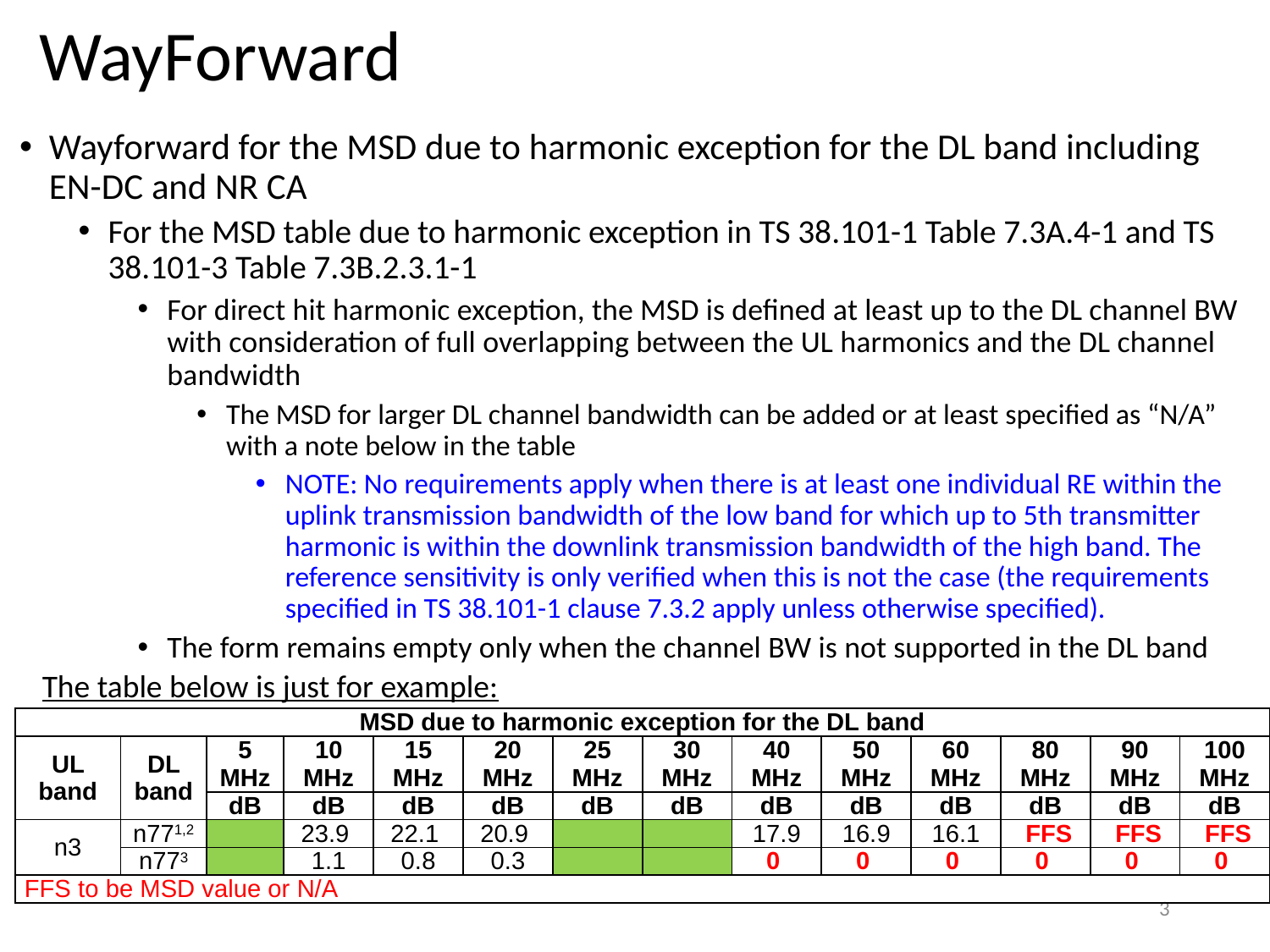

# WayForward
Wayforward for the MSD due to harmonic exception for the DL band including EN-DC and NR CA
For the MSD table due to harmonic exception in TS 38.101-1 Table 7.3A.4-1 and TS 38.101-3 Table 7.3B.2.3.1-1
For direct hit harmonic exception, the MSD is defined at least up to the DL channel BW with consideration of full overlapping between the UL harmonics and the DL channel bandwidth
The MSD for larger DL channel bandwidth can be added or at least specified as “N/A” with a note below in the table
NOTE: No requirements apply when there is at least one individual RE within the uplink transmission bandwidth of the low band for which up to 5th transmitter harmonic is within the downlink transmission bandwidth of the high band. The reference sensitivity is only verified when this is not the case (the requirements specified in TS 38.101-1 clause 7.3.2 apply unless otherwise specified).
The form remains empty only when the channel BW is not supported in the DL band

The table below is just for example:
| MSD due to harmonic exception for the DL band |  |  |  |  |  |  |  |  |  |  |  |  |  |
| --- | --- | --- | --- | --- | --- | --- | --- | --- | --- | --- | --- | --- | --- |
| UL band | DL band | 5 MHz | 10 MHz | 15 MHz | 20 MHz | 25 MHz | 30 MHz | 40 MHz | 50 MHz | 60 MHz | 80 MHz | 90 MHz | 100 MHz |
|  |  | dB | dB | dB | dB | dB | dB | dB | dB | dB | dB | dB | dB |
| n3 | n771,2 |  | 23.9 | 22.1 | 20.9 |  |  | 17.9 | 16.9 | 16.1 | FFS | FFS | FFS |
|  | n773 |  | 1.1 | 0.8 | 0.3 |  |  | 0 | 0 | 0 | 0 | 0 | 0 |
| FFS to be MSD value or N/A |  |  |  |  |  |  |  |  |  |  |  |  |  |
3